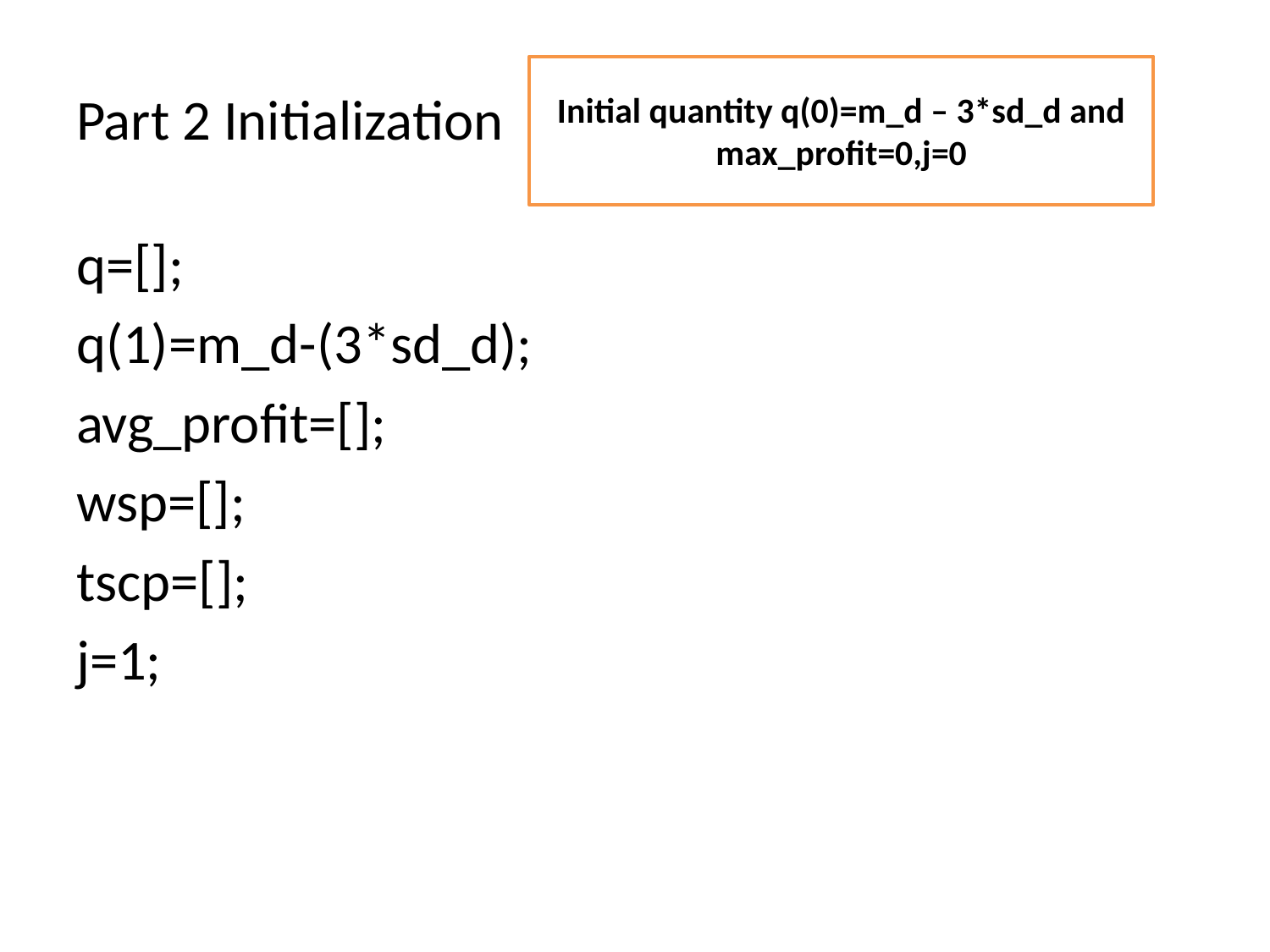

# Part 2 Initialization
Initial quantity q(0)=m_d – 3*sd_d and max_profit=0,j=0
q=[];
q(1)=m_d-(3*sd_d);
avg_profit=[];
wsp=[];
tscp=[];
j=1;